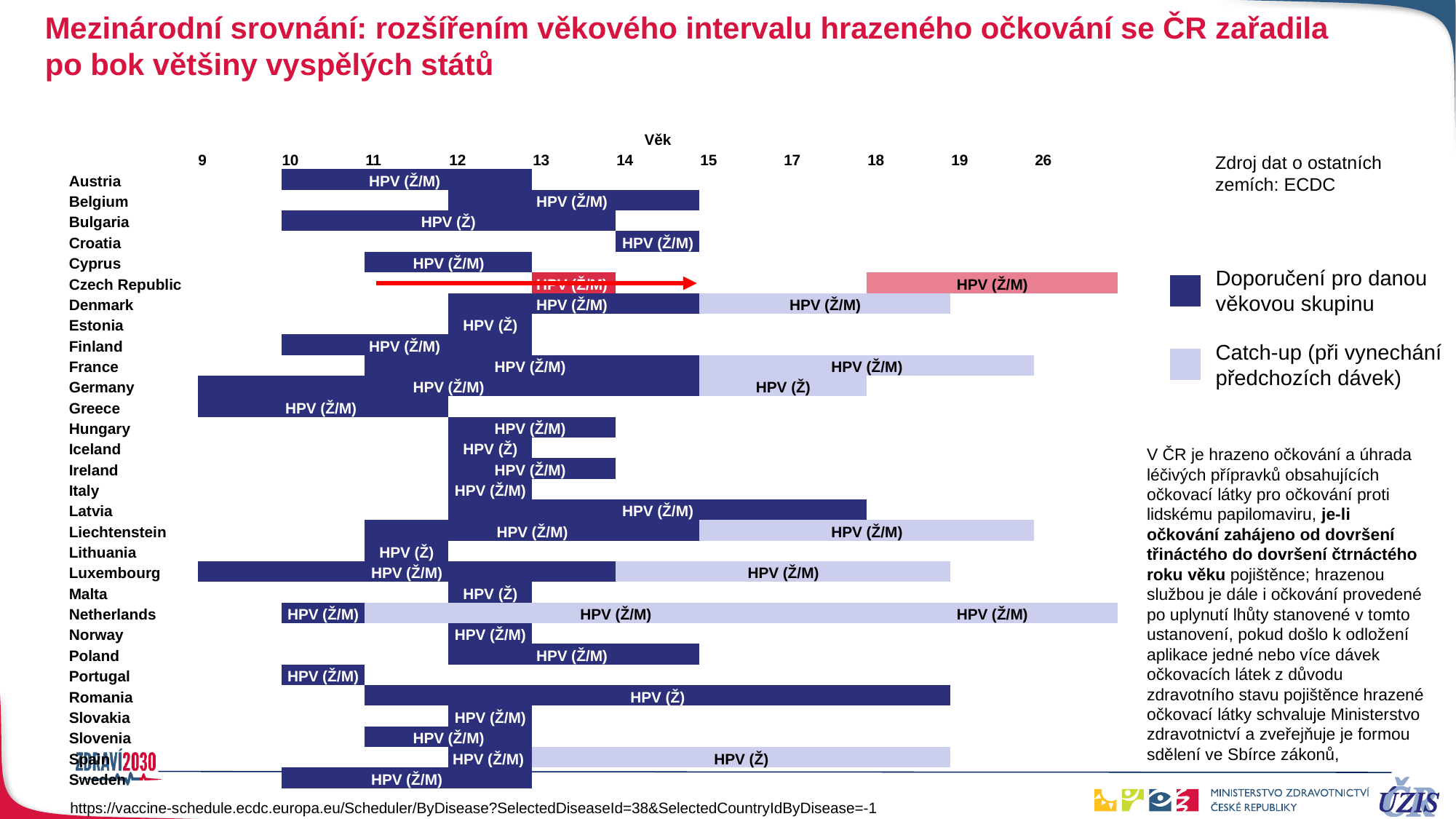

# Mezinárodní srovnání: rozšířením věkového intervalu hrazeného očkování se ČR zařadila po bok většiny vyspělých států
|  | Věk |  |  |  |  |  |  |  |  |  |  |
| --- | --- | --- | --- | --- | --- | --- | --- | --- | --- | --- | --- |
|  | 9 | 10 | 11 | 12 | 13 | 14 | 15 | 17 | 18 | 19 | 26 |
| Austria |  | HPV (Ž/M) |  |  |  |  |  |  |  |  |  |
| Belgium |  |  |  | HPV (Ž/M) |  |  |  |  |  |  |  |
| Bulgaria |  | HPV (Ž) |  |  |  |  |  |  |  |  |  |
| Croatia |  |  |  |  |  | HPV (Ž/M) |  |  |  |  |  |
| Cyprus |  |  | HPV (Ž/M) |  |  |  |  |  |  |  |  |
| Czech Republic |  |  |  |  | HPV (Ž/M) |  |  |  | HPV (Ž/M) |  |  |
| Denmark |  |  |  | HPV (Ž/M) |  |  | HPV (Ž/M) |  |  |  |  |
| Estonia |  |  |  | HPV (Ž) |  |  |  |  |  |  |  |
| Finland |  | HPV (Ž/M) |  |  |  |  |  |  |  |  |  |
| France |  |  | HPV (Ž/M) |  |  |  | HPV (Ž/M) |  |  |  |  |
| Germany | HPV (Ž/M) |  |  |  |  |  | HPV (Ž) |  |  |  |  |
| Greece | HPV (Ž/M) |  |  |  |  |  |  |  |  |  |  |
| Hungary |  |  |  | HPV (Ž/M) |  |  |  |  |  |  |  |
| Iceland |  |  |  | HPV (Ž) |  |  |  |  |  |  |  |
| Ireland |  |  |  | HPV (Ž/M) |  |  |  |  |  |  |  |
| Italy |  |  |  | HPV (Ž/M) |  |  |  |  |  |  |  |
| Latvia |  |  |  | HPV (Ž/M) |  |  |  |  |  |  |  |
| Liechtenstein |  |  | HPV (Ž/M) |  |  |  | HPV (Ž/M) |  |  |  |  |
| Lithuania |  |  | HPV (Ž) |  |  |  |  |  |  |  |  |
| Luxembourg | HPV (Ž/M) |  |  |  |  | HPV (Ž/M) |  |  |  |  |  |
| Malta |  |  |  | HPV (Ž) |  |  |  |  |  |  |  |
| Netherlands |  | HPV (Ž/M) | HPV (Ž/M) |  |  |  |  |  | HPV (Ž/M) |  |  |
| Norway |  |  |  | HPV (Ž/M) |  |  |  |  |  |  |  |
| Poland |  |  |  | HPV (Ž/M) |  |  |  |  |  |  |  |
| Portugal |  | HPV (Ž/M) |  |  |  |  |  |  |  |  |  |
| Romania |  |  | HPV (Ž) |  |  |  |  |  |  |  |  |
| Slovakia |  |  |  | HPV (Ž/M) |  |  |  |  |  |  |  |
| Slovenia |  |  | HPV (Ž/M) |  |  |  |  |  |  |  |  |
| Spain |  |  |  | HPV (Ž/M) | HPV (Ž) |  |  |  |  |  |  |
| Sweden |  | HPV (Ž/M) |  |  |  |  |  |  |  |  |  |
Zdroj dat o ostatních zemích: ECDC
Doporučení pro danou
věkovou skupinu

Catch-up (při vynechání
předchozích dávek)

V ČR je hrazeno očkování a úhrada léčivých přípravků obsahujících očkovací látky pro očkování proti lidskému papilomaviru, je-li očkování zahájeno od dovršení třináctého do dovršení čtrnáctého roku věku pojištěnce; hrazenou službou je dále i očkování provedené po uplynutí lhůty stanovené v tomto ustanovení, pokud došlo k odložení aplikace jedné nebo více dávek očkovacích látek z důvodu zdravotního stavu pojištěnce hrazené očkovací látky schvaluje Ministerstvo zdravotnictví a zveřejňuje je formou sdělení ve Sbírce zákonů,
https://vaccine-schedule.ecdc.europa.eu/Scheduler/ByDisease?SelectedDiseaseId=38&SelectedCountryIdByDisease=-1